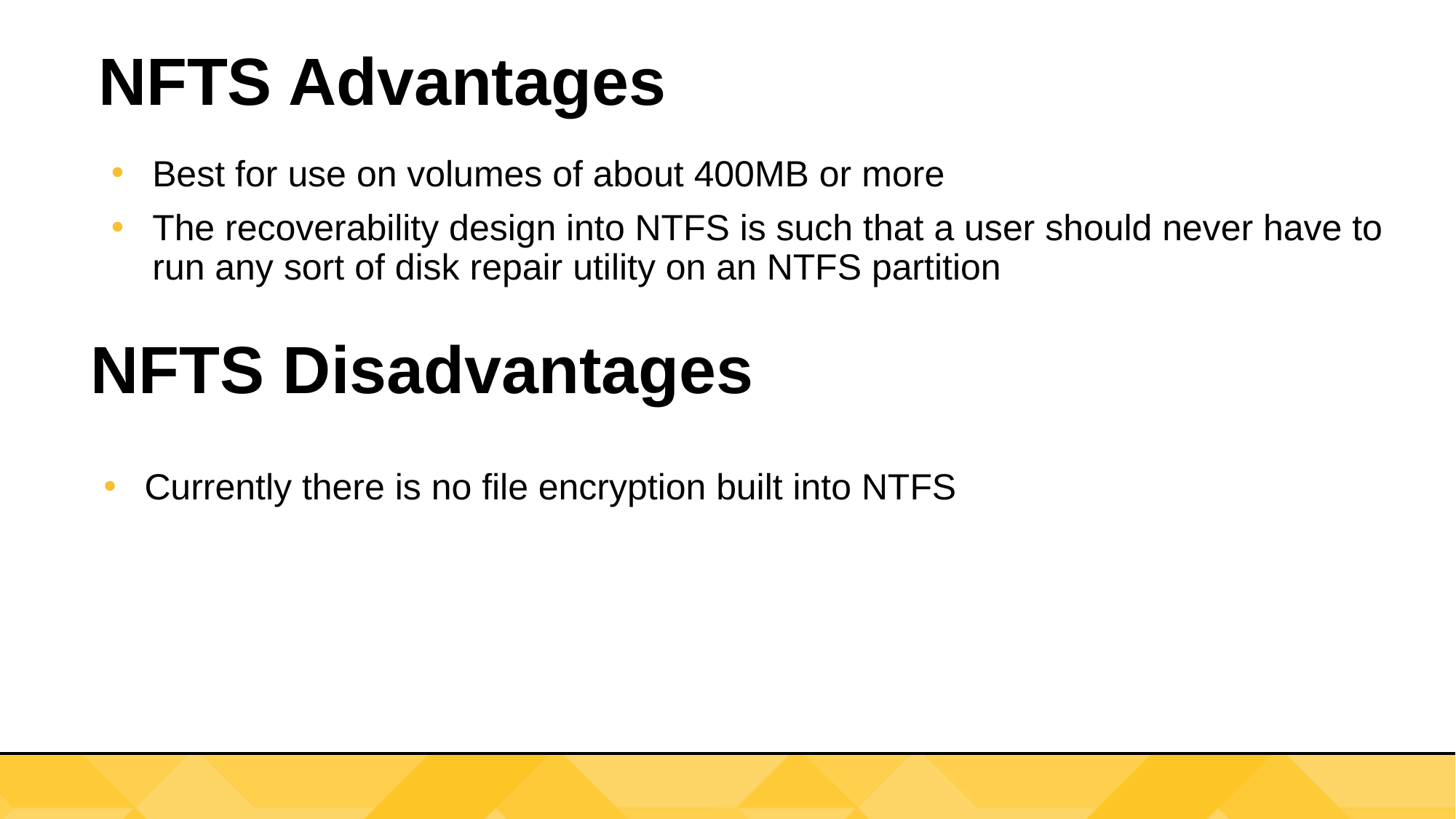

# NFTS Advantages

Best for use on volumes of about 400MB or more
The recoverability design into NTFS is such that a user should never have to run any sort of disk repair utility on an NTFS partition

NFTS Disadvantages
Currently there is no file encryption built into NTFS